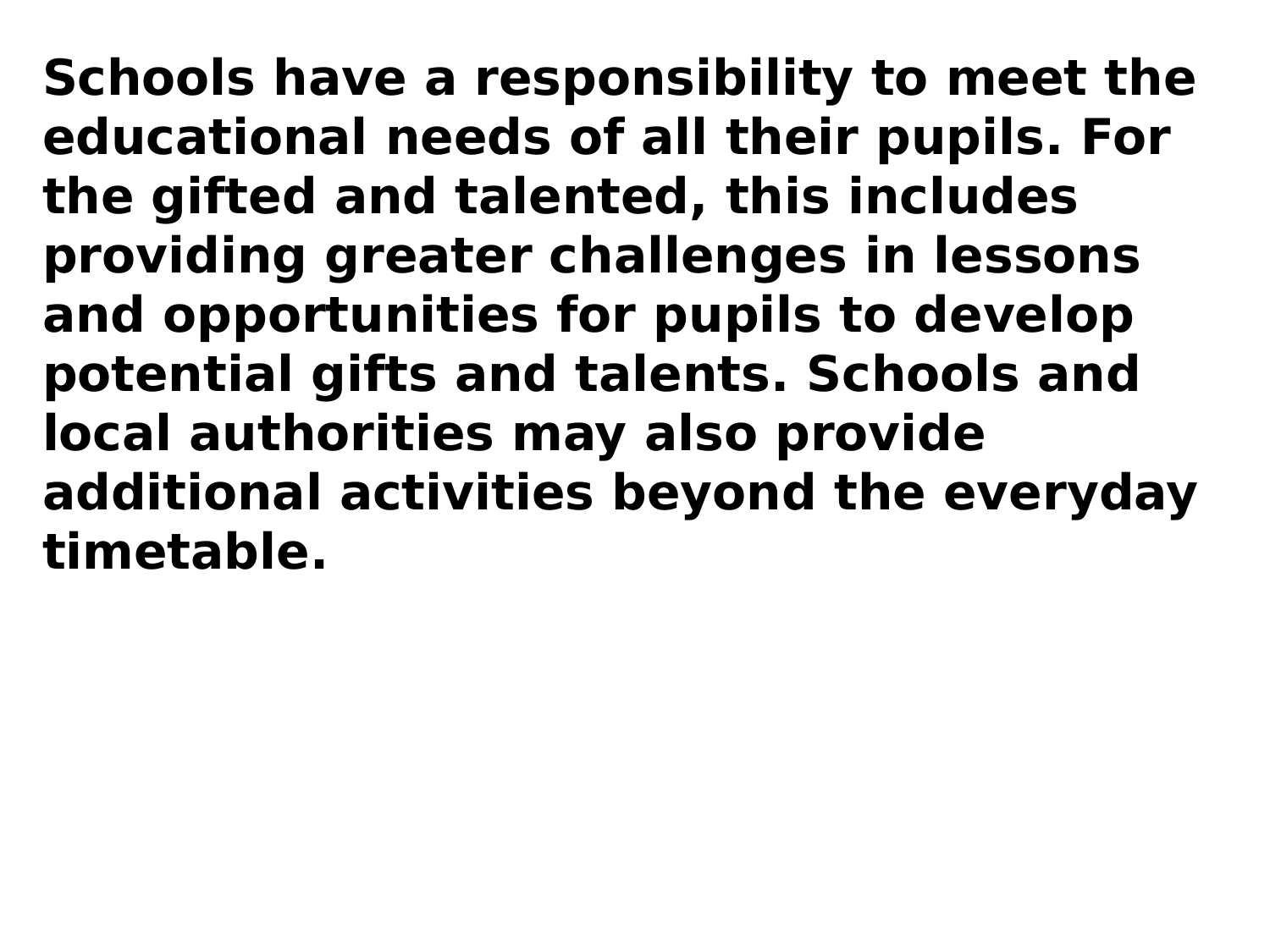

Schools have a responsibility to meet the educational needs of all their pupils. For the gifted and talented, this includes providing greater challenges in lessons and opportunities for pupils to develop potential gifts and talents. Schools and local authorities may also provide additional activities beyond the everyday timetable.